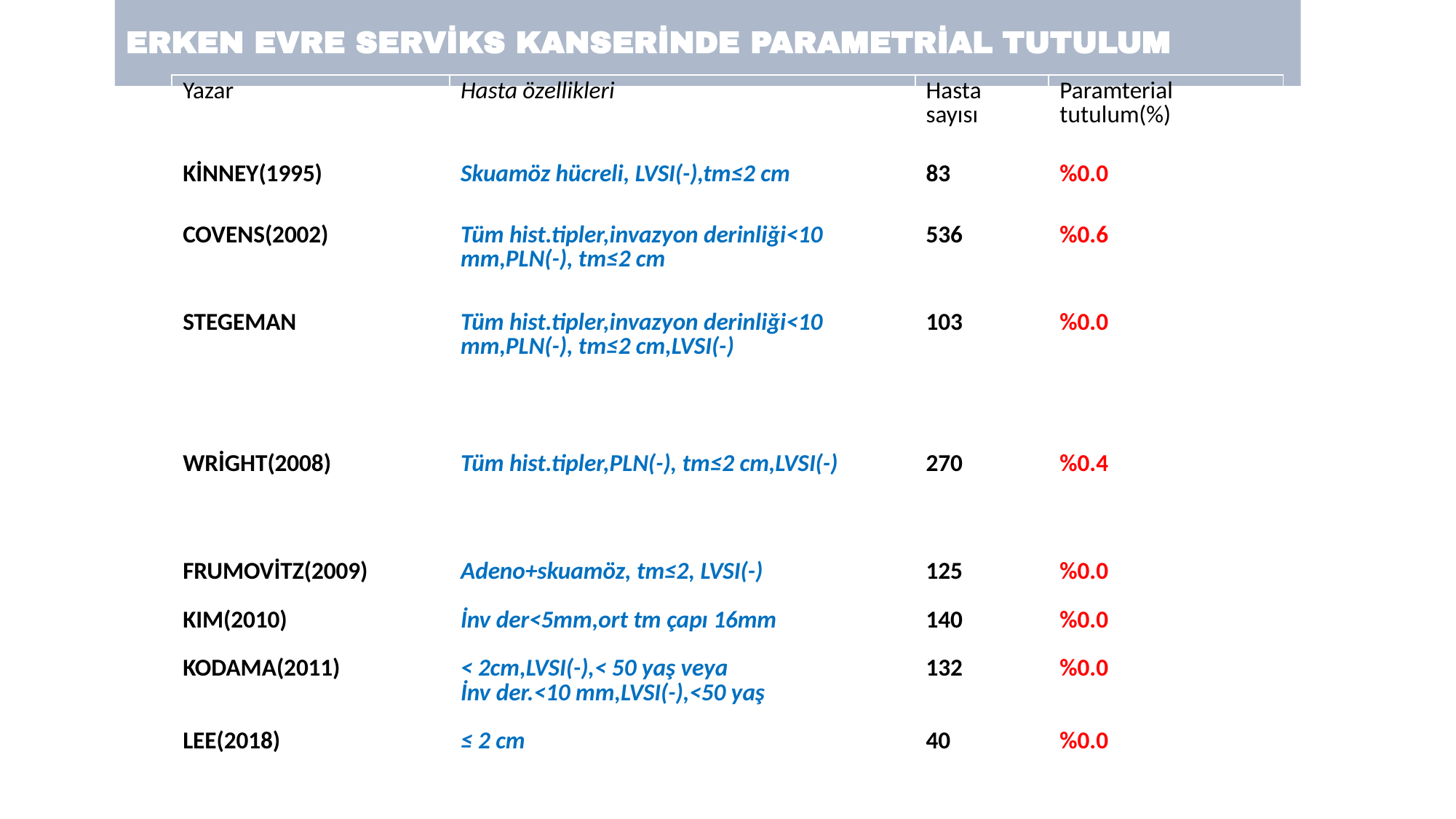

# ERKEN EVRE SERVİKS KANSERİNDE PARAMETRİAL TUTULUM
| Yazar | Hasta özellikleri | Hasta sayısı | Paramterial tutulum(%) |
| --- | --- | --- | --- |
| KİNNEY(1995) | Skuamöz hücreli, LVSI(-),tm≤2 cm | 83 | %0.0 |
| COVENS(2002) | Tüm hist.tipler,invazyon derinliği<10 mm,PLN(-), tm≤2 cm | 536 | %0.6 |
| STEGEMAN | Tüm hist.tipler,invazyon derinliği<10 mm,PLN(-), tm≤2 cm,LVSI(-) | 103 | %0.0 |
| WRİGHT(2008) | Tüm hist.tipler,PLN(-), tm≤2 cm,LVSI(-) | 270 | %0.4 |
| FRUMOVİTZ(2009) KIM(2010) KODAMA(2011) LEE(2018) | Adeno+skuamöz, tm≤2, LVSI(-) İnv der<5mm,ort tm çapı 16mm < 2cm,LVSI(-),< 50 yaş veya İnv der.<10 mm,LVSI(-),<50 yaş ≤ 2 cm | 125 140 132 40 | %0.0 %0.0 %0.0 %0.0 |